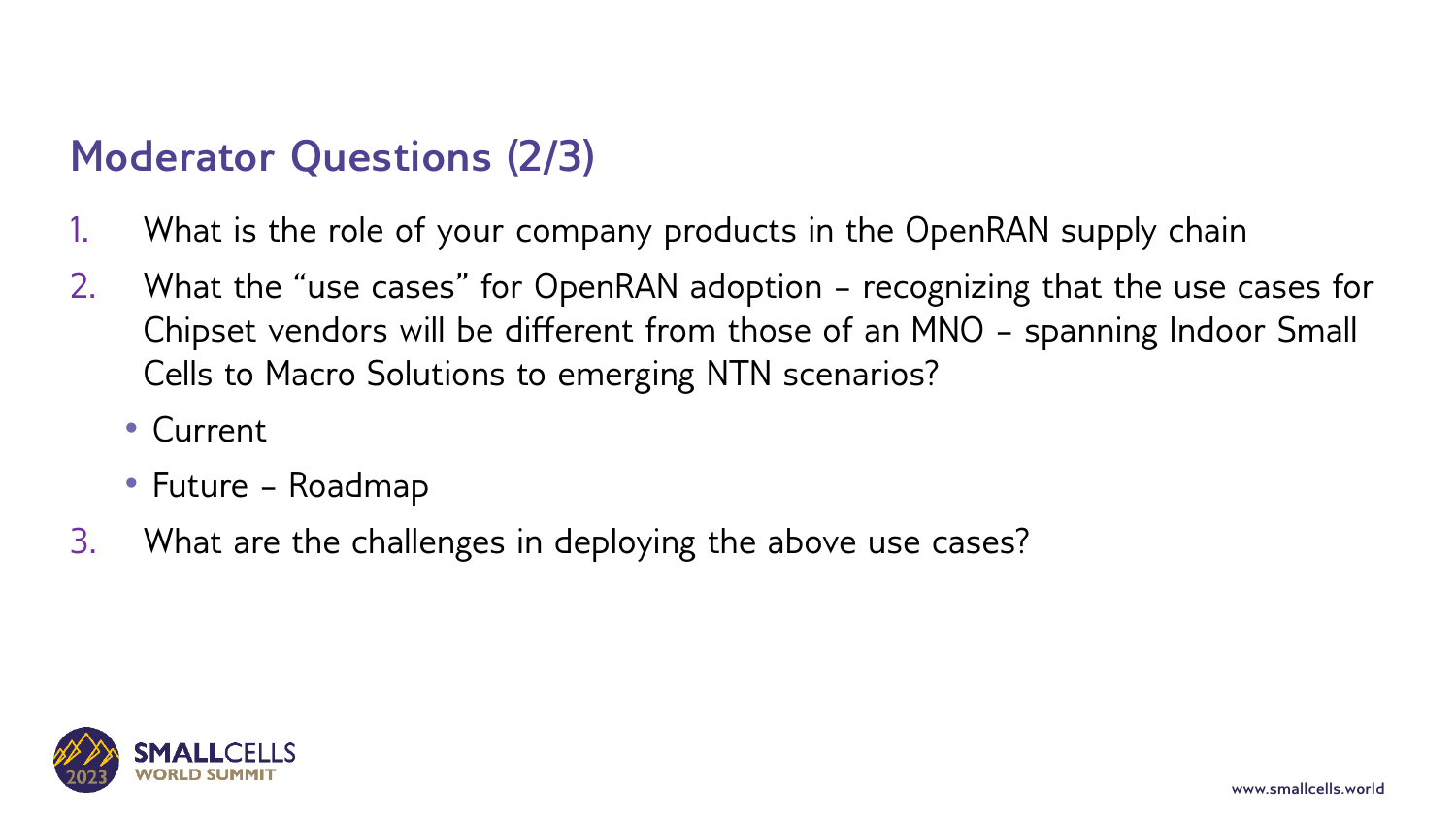

# Moderator Questions (2/3)
What is the role of your company products in the OpenRAN supply chain
What the “use cases” for OpenRAN adoption – recognizing that the use cases for Chipset vendors will be different from those of an MNO – spanning Indoor Small Cells to Macro Solutions to emerging NTN scenarios?
Current
Future – Roadmap
What are the challenges in deploying the above use cases?

www.smallcells.world